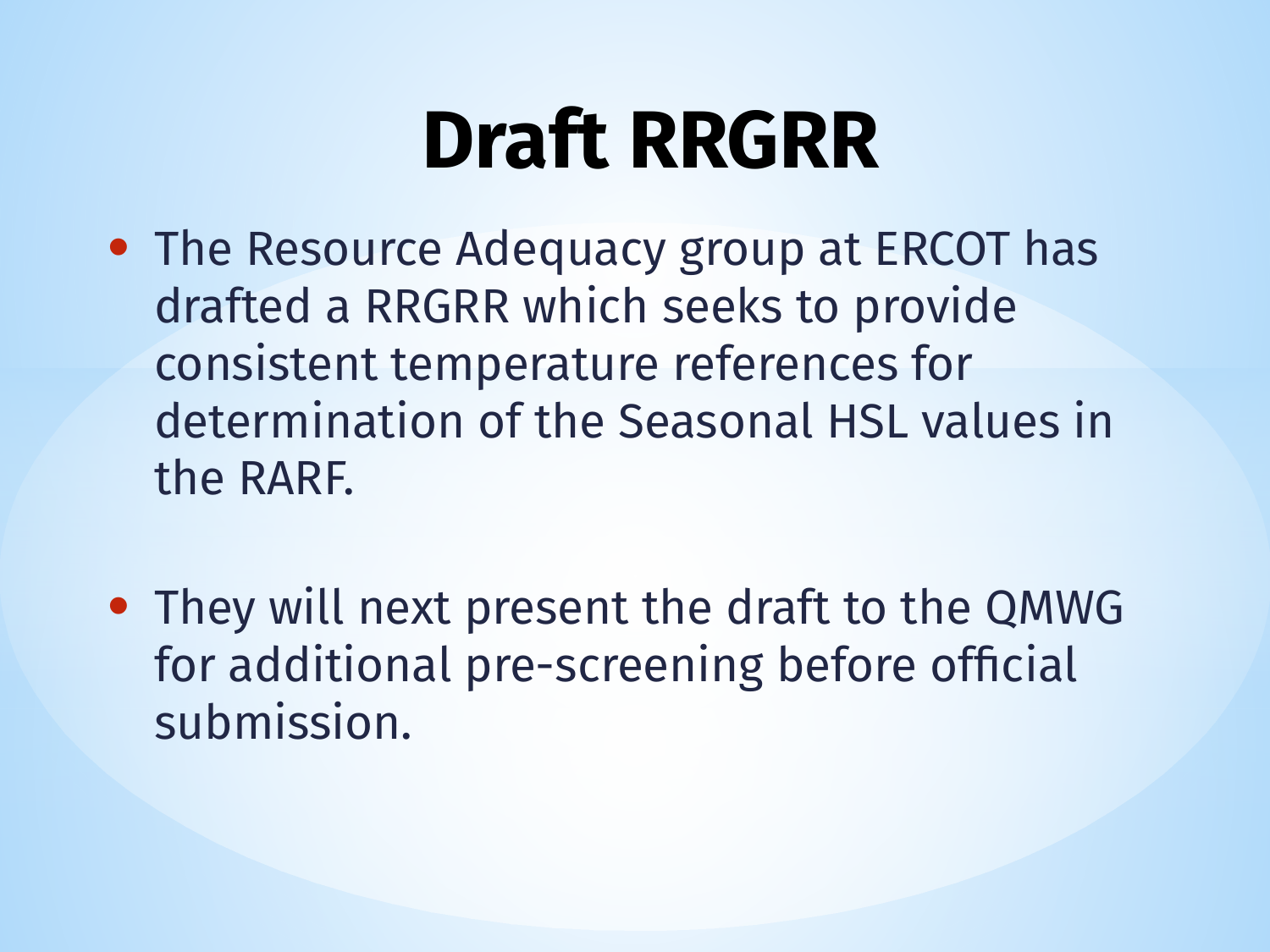

# Draft RRGRR
The Resource Adequacy group at ERCOT has drafted a RRGRR which seeks to provide consistent temperature references for determination of the Seasonal HSL values in the RARF.
They will next present the draft to the QMWG for additional pre-screening before official submission.